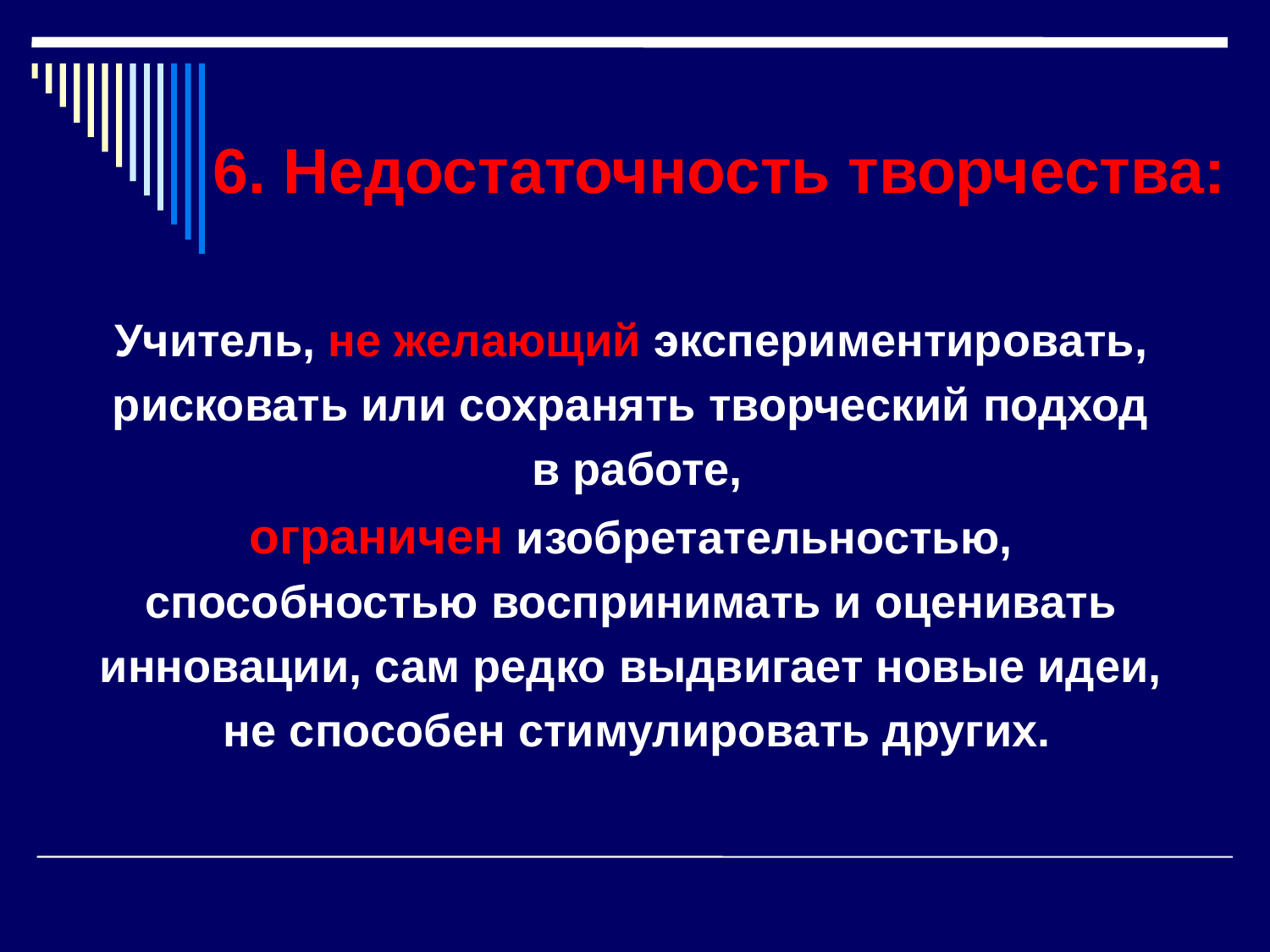

# 6. Недостаточность творчества:
Учитель, не желающий экспериментировать,
рисковать или сохранять творческий подход
в работе,
ограничен изобретательностью,
способностью воспринимать и оценивать
инновации, сам редко выдвигает новые идеи,
не способен стимулировать других.